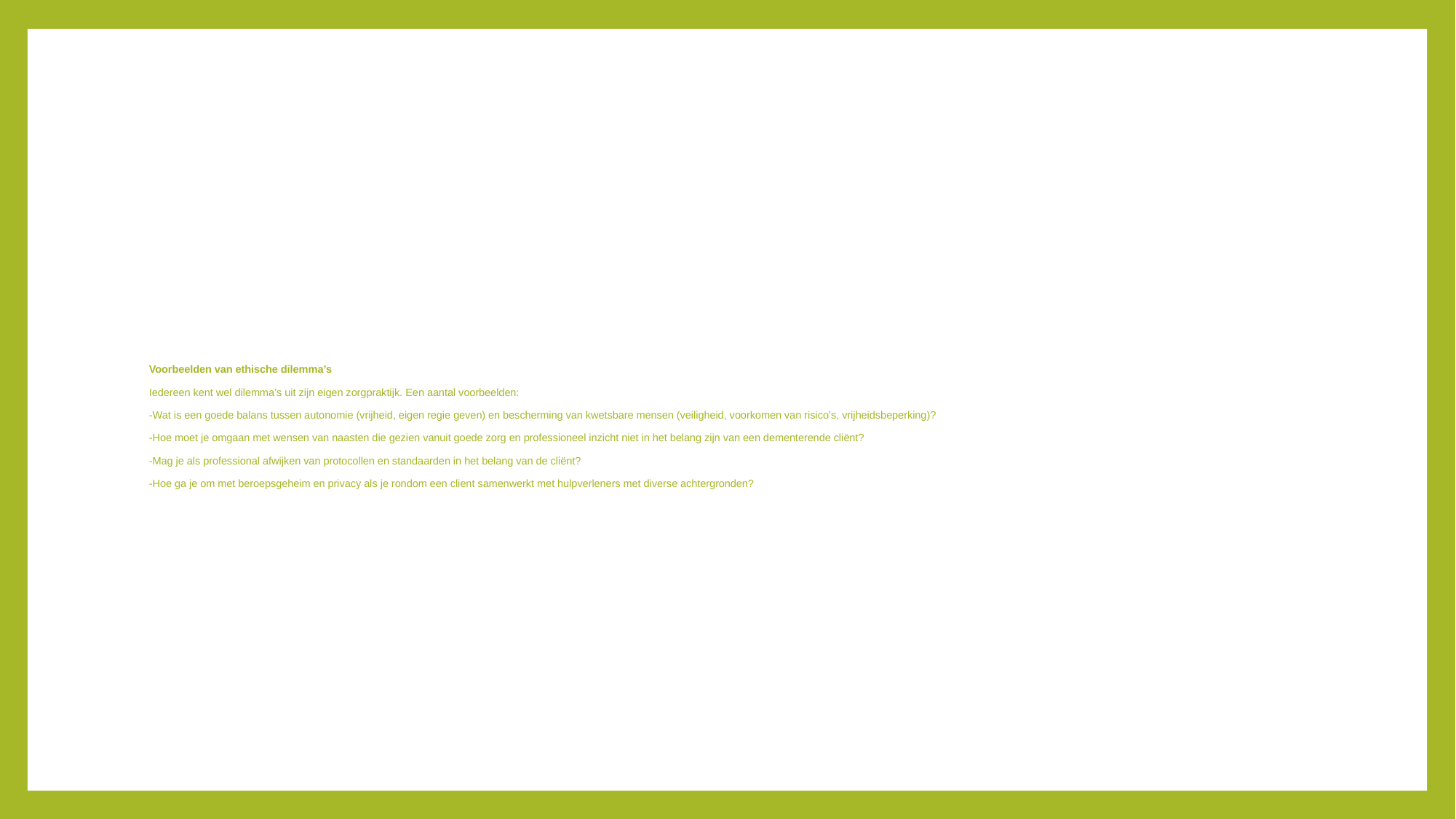

# Voorbeelden van ethische dilemma’s Iedereen kent wel dilemma’s uit zijn eigen zorgpraktijk. Een aantal voorbeelden:  -Wat is een goede balans tussen autonomie (vrijheid, eigen regie geven) en bescherming van kwetsbare mensen (veiligheid, voorkomen van risico’s, vrijheidsbeperking)?  -Hoe moet je omgaan met wensen van naasten die gezien vanuit goede zorg en professioneel inzicht niet in het belang zijn van een dementerende cliënt?  -Mag je als professional afwijken van protocollen en standaarden in het belang van de cliënt? -Hoe ga je om met beroepsgeheim en privacy als je rondom een client samenwerkt met hulpverleners met diverse achtergronden?